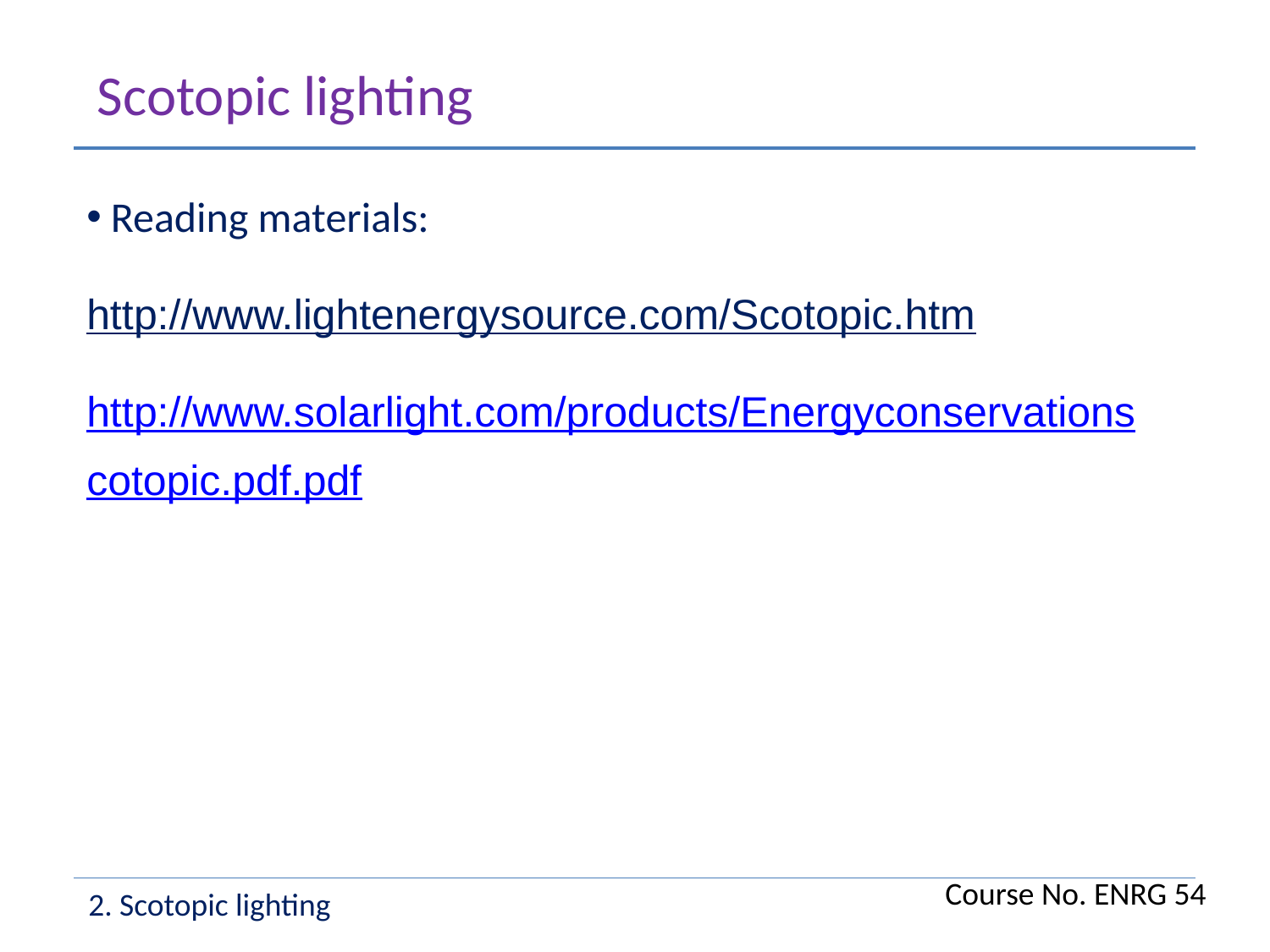

Scotopic lighting
 Reading materials:
http://www.lightenergysource.com/Scotopic.htm
http://www.solarlight.com/products/Energyconservationscotopic.pdf.pdf
Course No. ENRG 54
2. Scotopic lighting